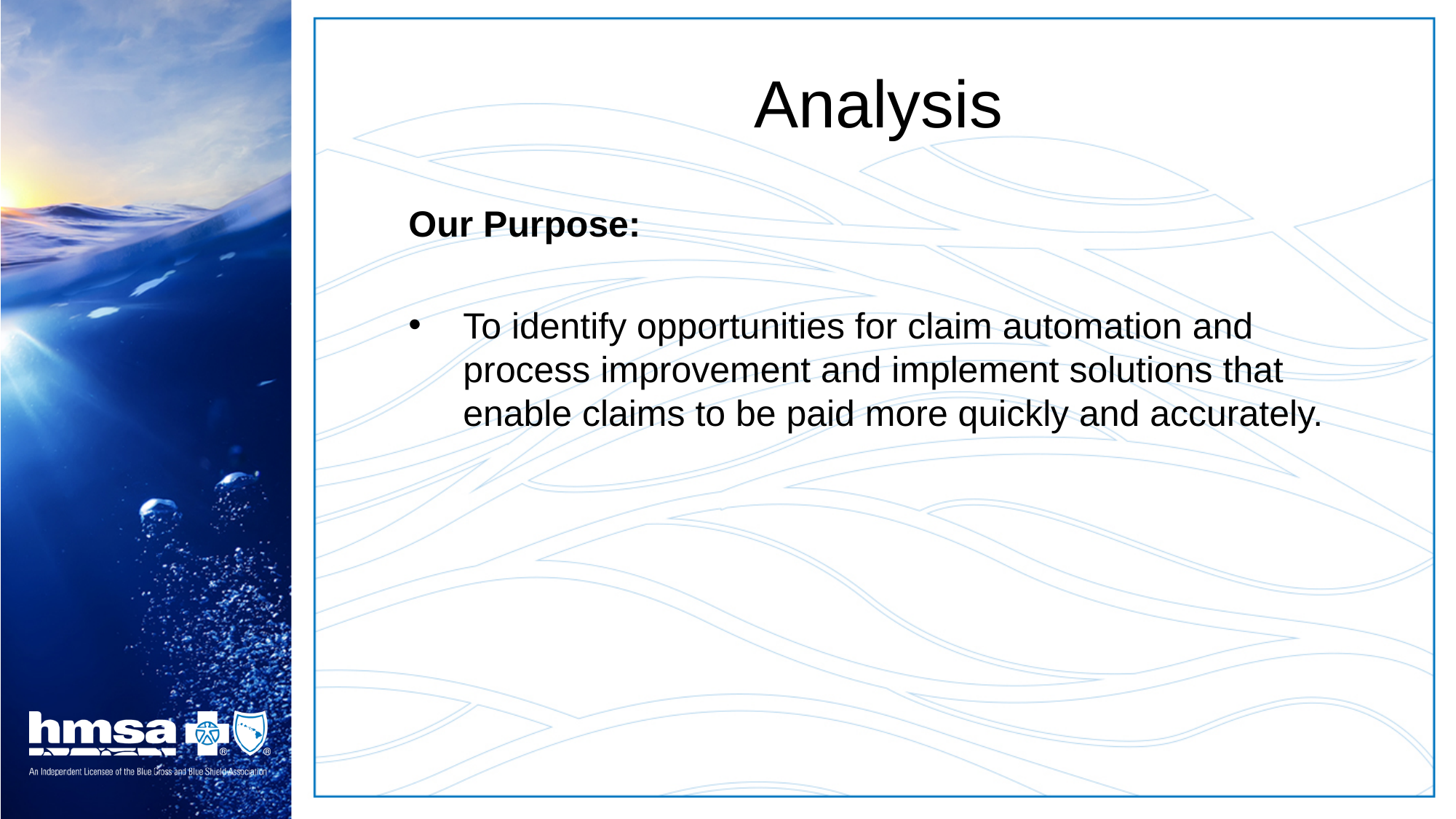

# Analysis
Our Purpose:

To identify opportunities for claim automation and process improvement and implement solutions that enable claims to be paid more quickly and accurately.